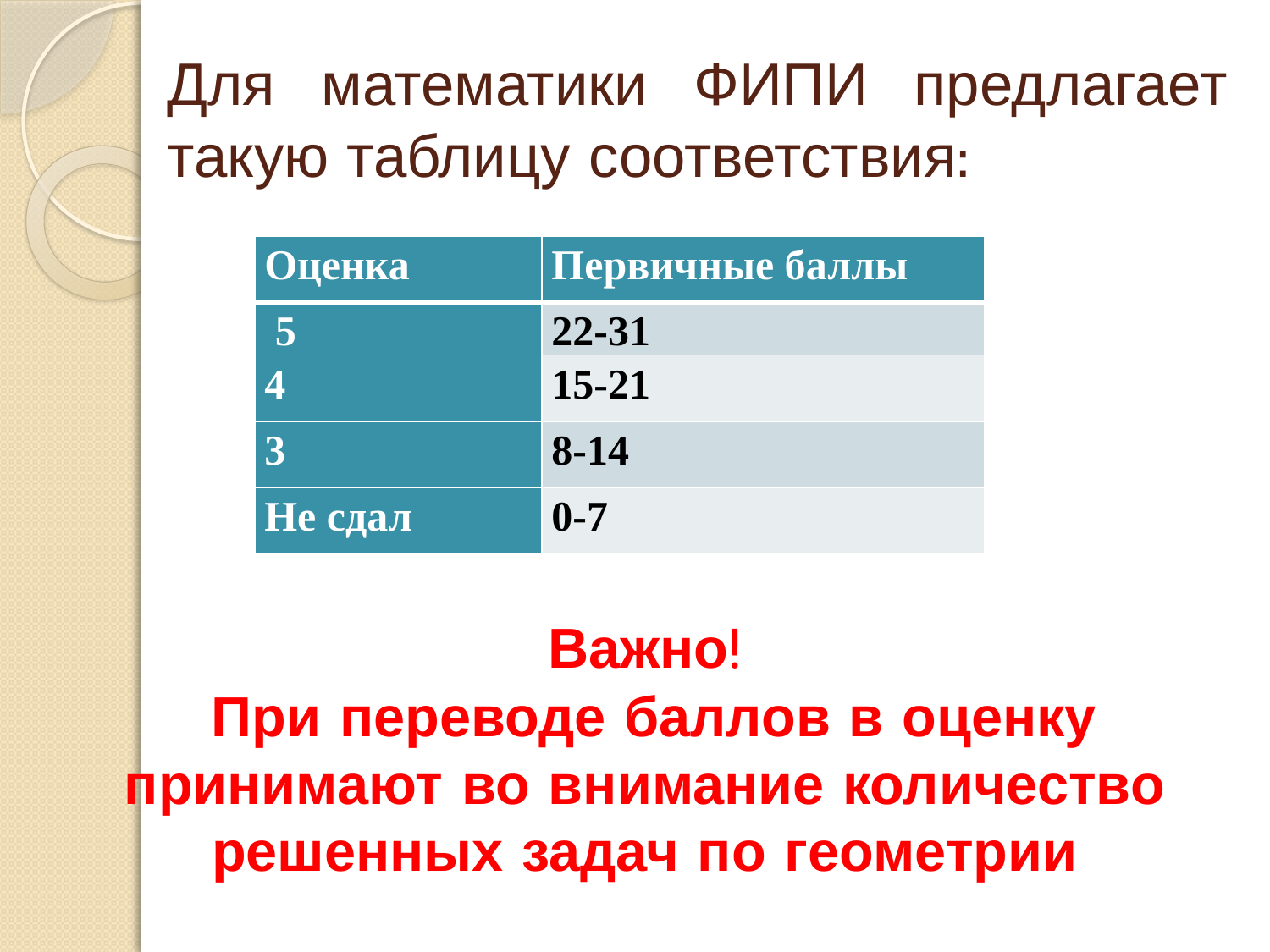

# Для математики ФИПИ предлагает такую таблицу соответствия:
| Оценка | Первичные баллы |
| --- | --- |
| 5 | 22-31 |
| 4 | 15-21 |
| 3 | 8-14 |
| Не сдал | 0-7 |
Важно!
 При переводе баллов в оценку принимают во внимание количество решенных задач по геометрии